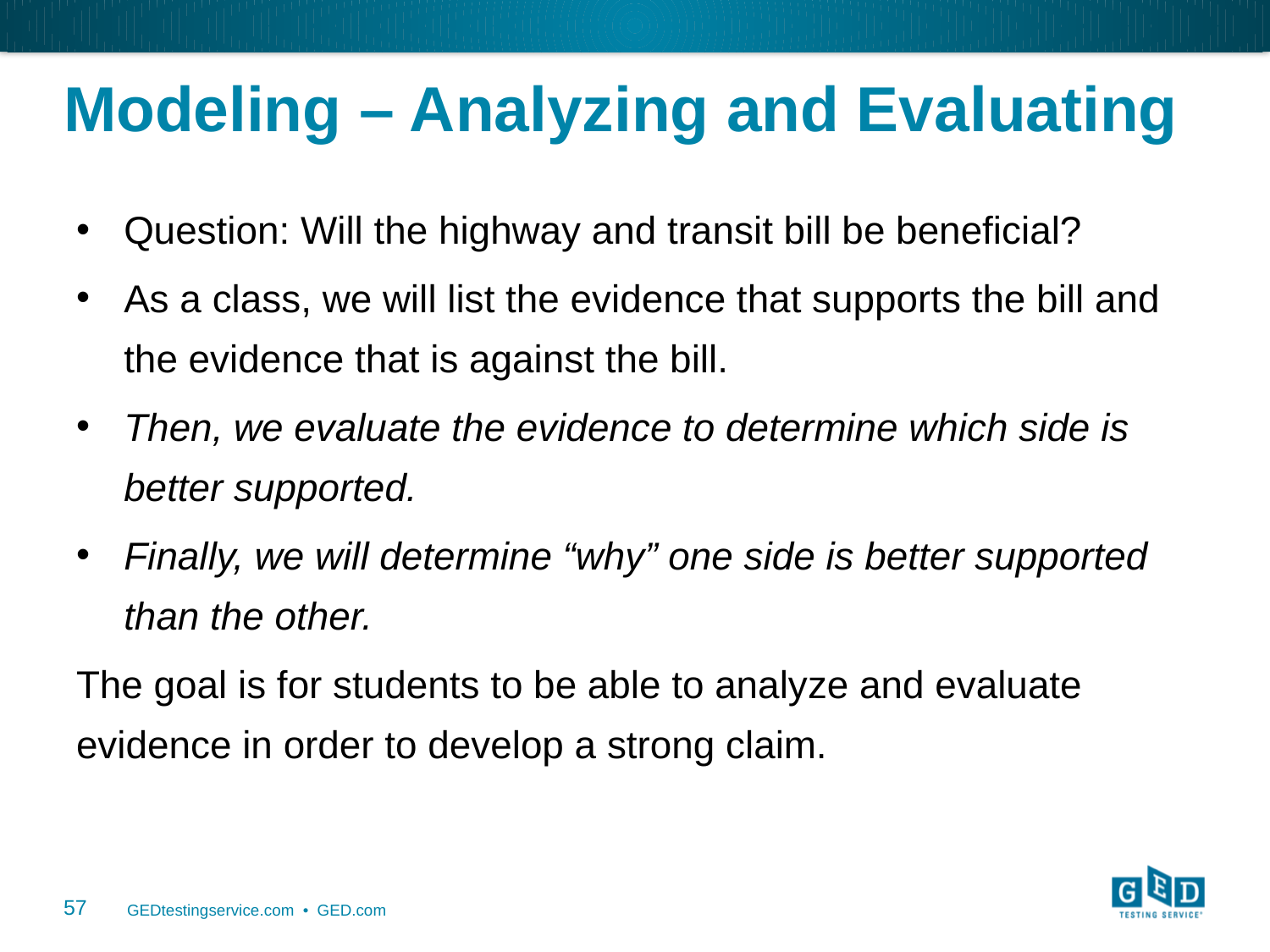

# Modeling – Analyzing and Evaluating
Question: Will the highway and transit bill be beneficial?
As a class, we will list the evidence that supports the bill and the evidence that is against the bill.
Then, we evaluate the evidence to determine which side is better supported.
Finally, we will determine “why” one side is better supported than the other.
The goal is for students to be able to analyze and evaluate evidence in order to develop a strong claim.
57